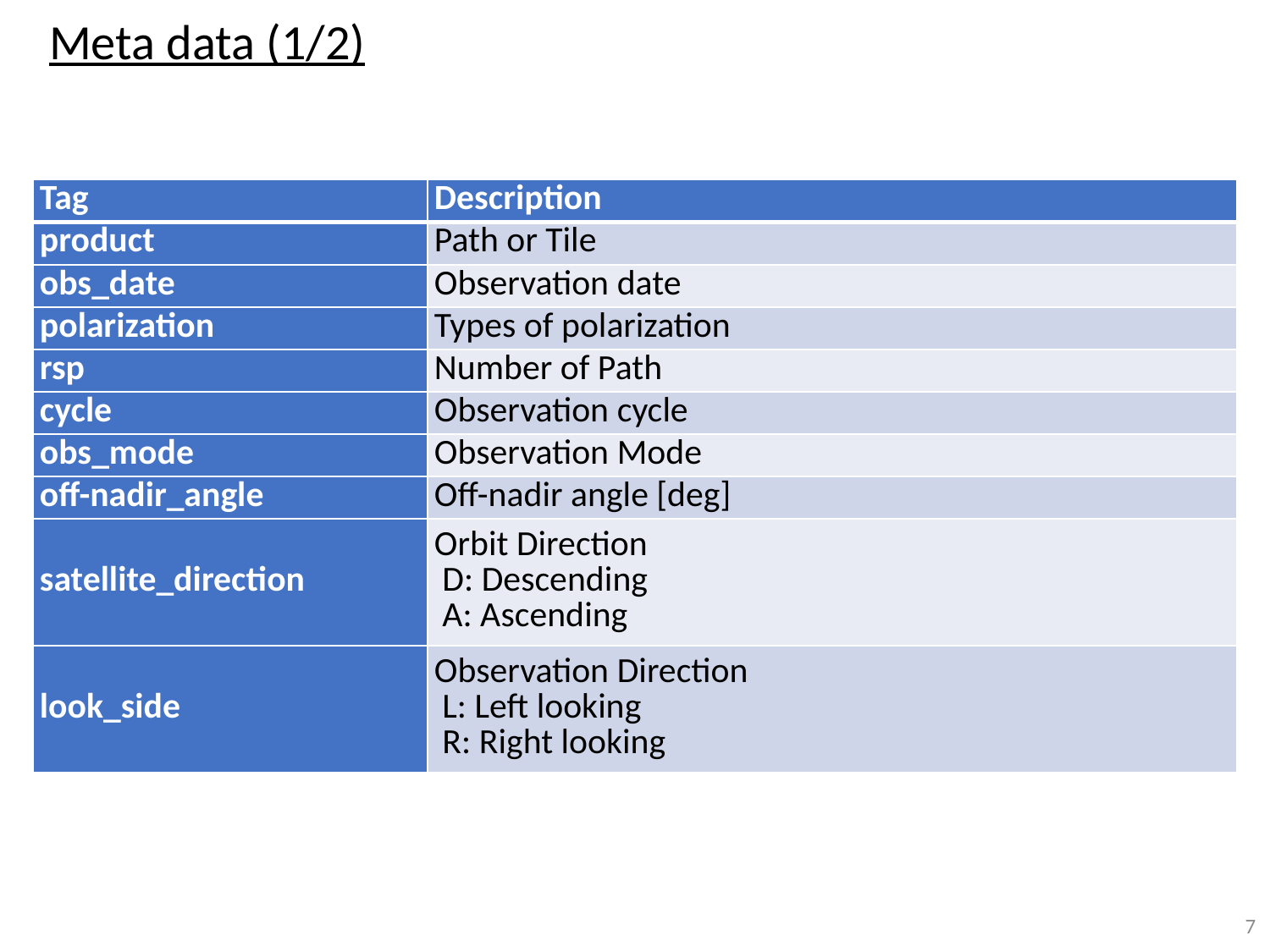

Meta data (1/2)
| Tag | Description |
| --- | --- |
| product | Path or Tile |
| obs\_date | Observation date |
| polarization | Types of polarization |
| rsp | Number of Path |
| cycle | Observation cycle |
| obs\_mode | Observation Mode |
| off-nadir\_angle | Off-nadir angle [deg] |
| satellite\_direction | Orbit Direction D: Descending A: Ascending |
| look\_side | Observation Direction L: Left looking R: Right looking |
7